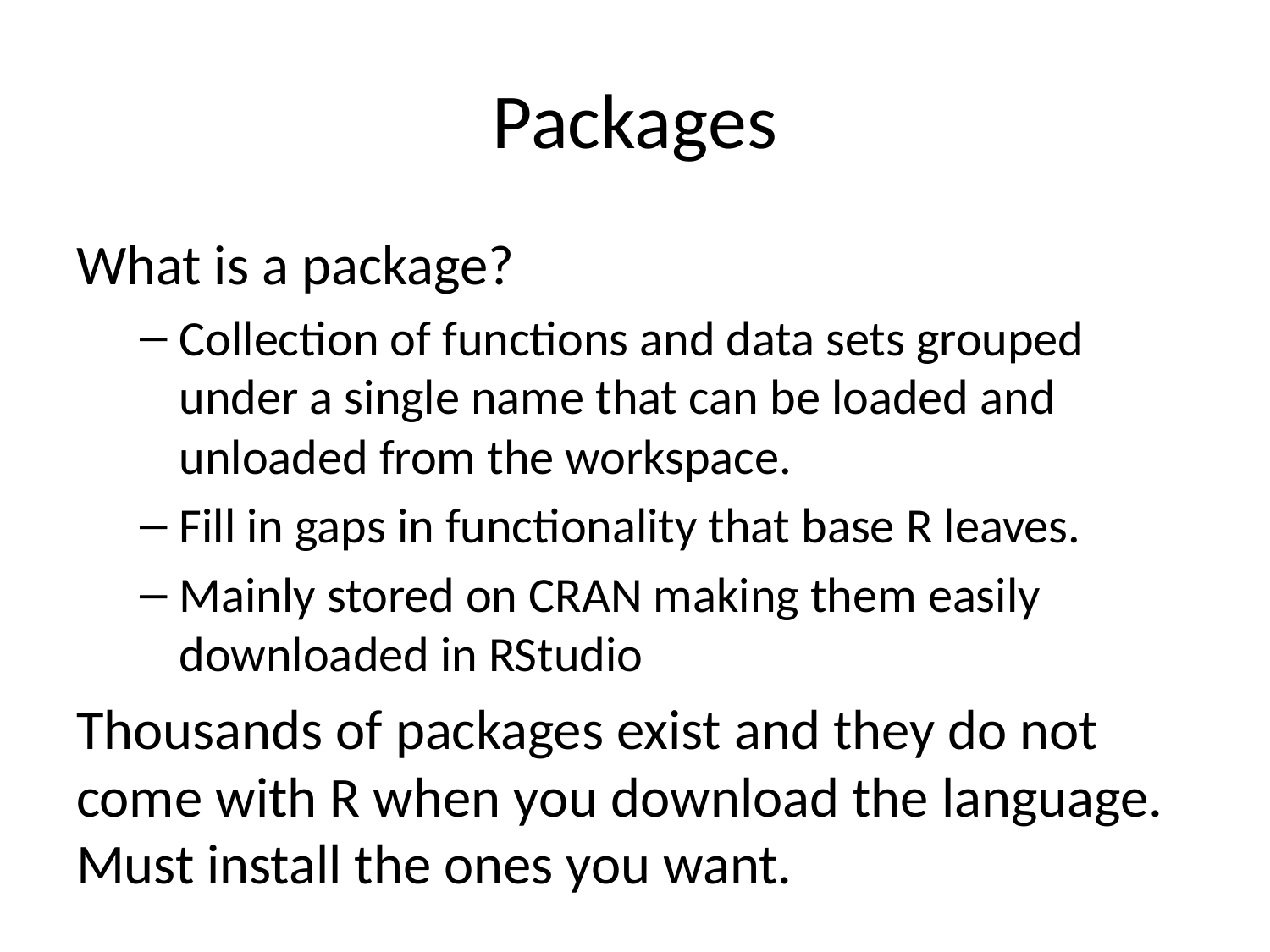

# Packages
What is a package?
Collection of functions and data sets grouped under a single name that can be loaded and unloaded from the workspace.
Fill in gaps in functionality that base R leaves.
Mainly stored on CRAN making them easily downloaded in RStudio
Thousands of packages exist and they do not come with R when you download the language. Must install the ones you want.